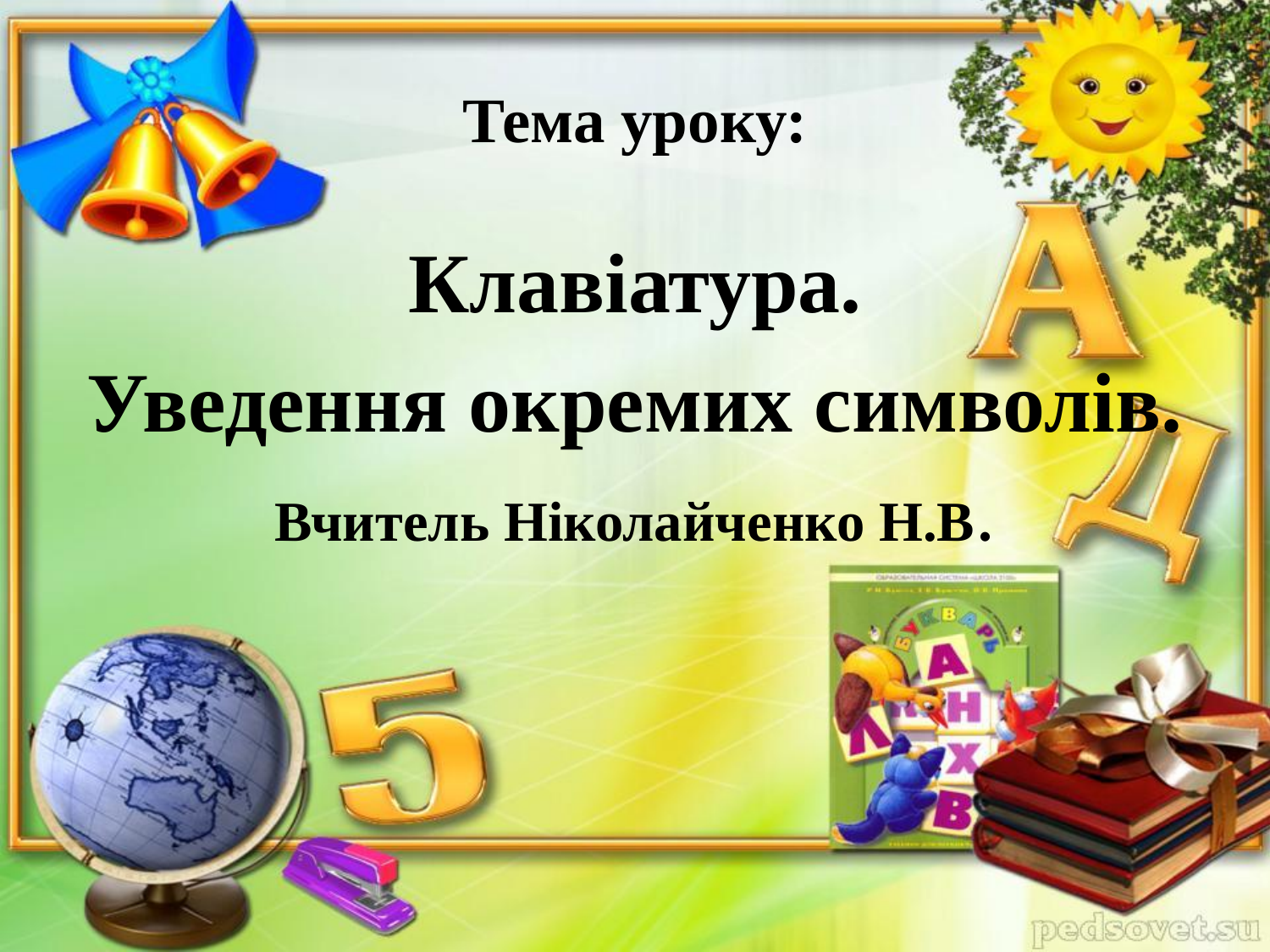

# Тема уроку:
Клавіатура.
Уведення окремих символів.
Вчитель Ніколайченко Н.В.